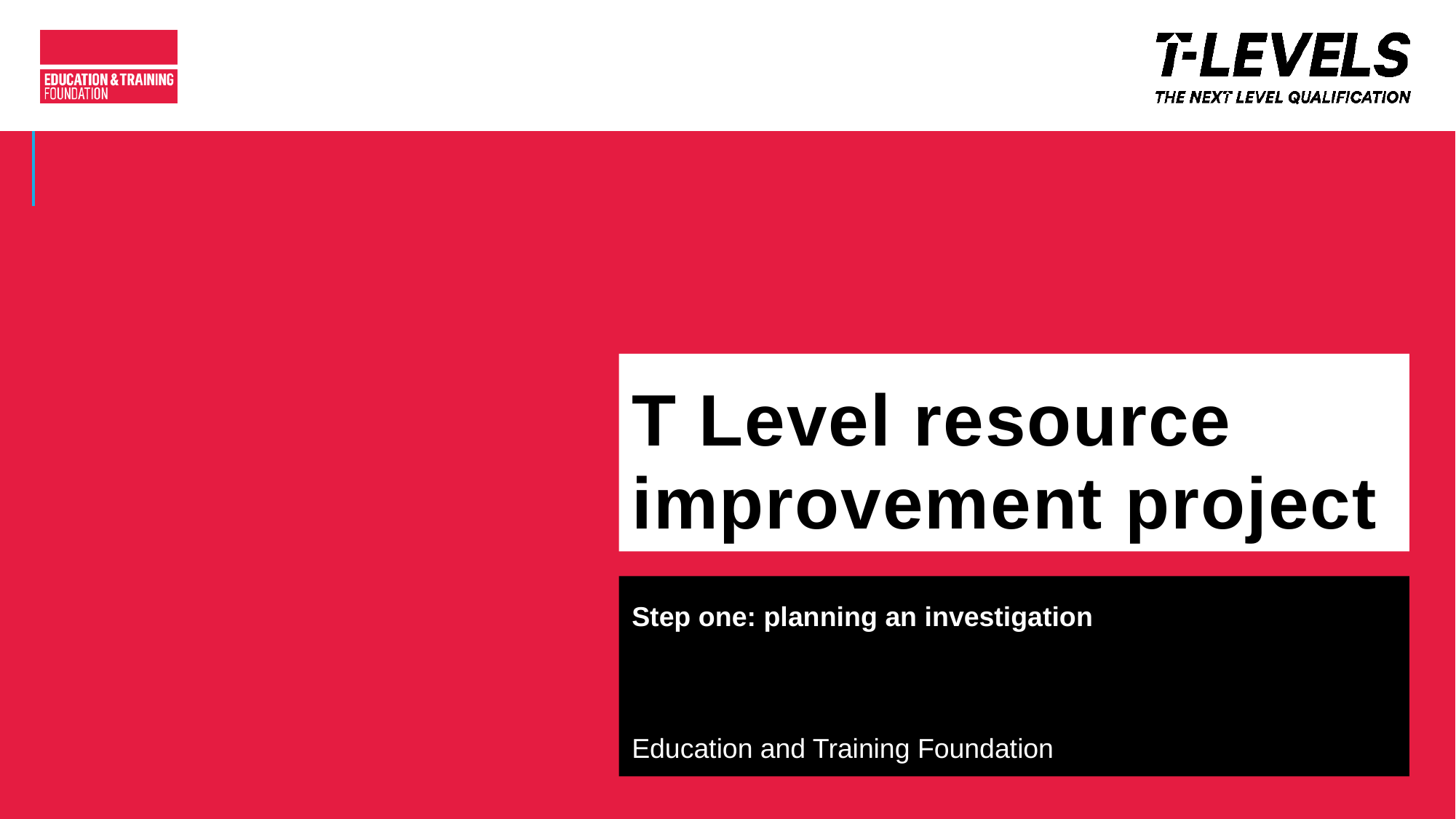

# T Level resource improvement project
Step one: planning an investigation
Education and Training Foundation